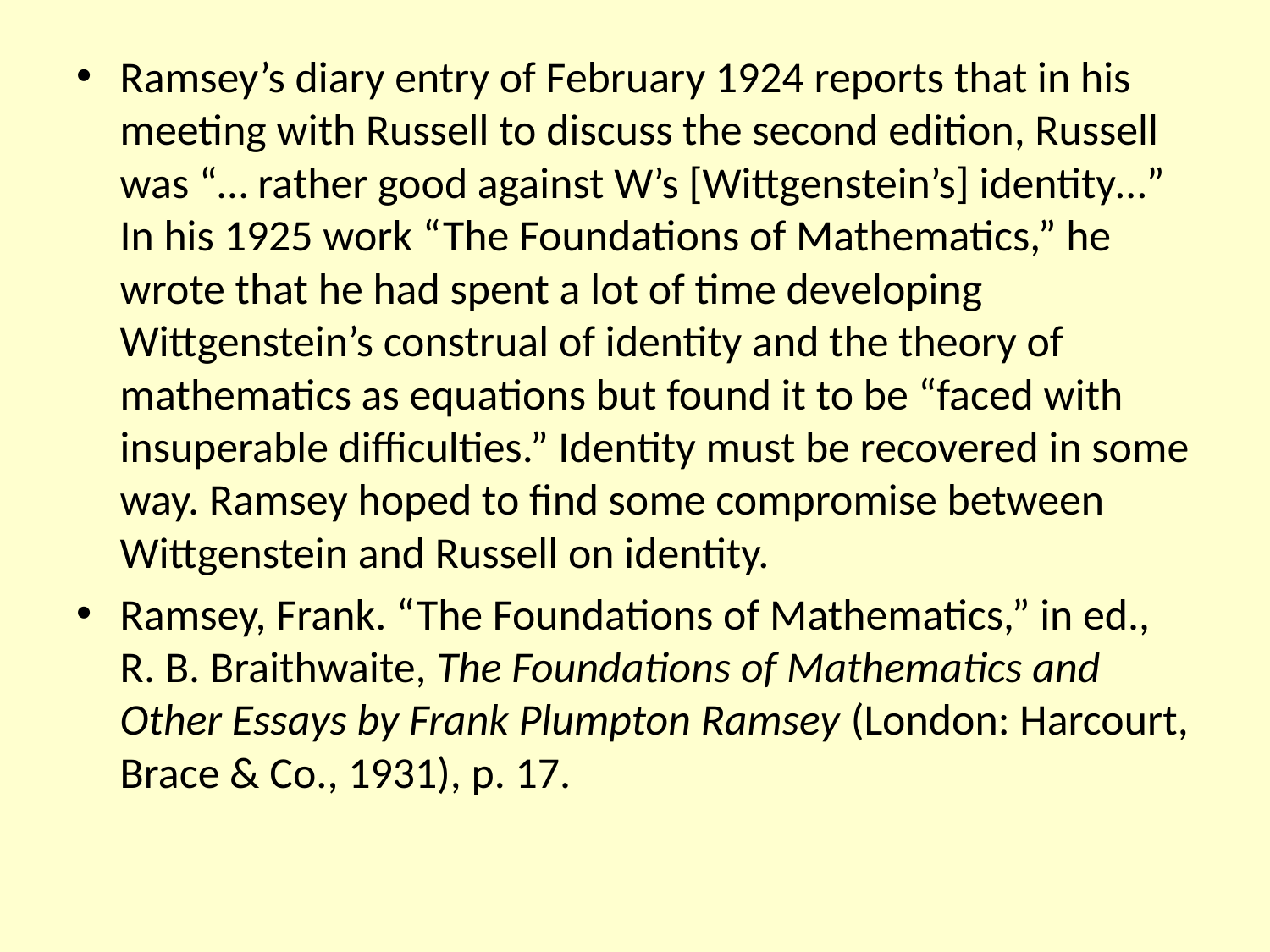

Ramsey’s diary entry of February 1924 reports that in his meeting with Russell to discuss the second edition, Russell was “… rather good against W’s [Wittgenstein’s] identity…”  In his 1925 work “The Foundations of Mathematics,” he wrote that he had spent a lot of time developing Wittgenstein’s construal of identity and the theory of mathematics as equations but found it to be “faced with insuperable difficulties.” Identity must be recovered in some way. Ramsey hoped to find some compromise between Wittgenstein and Russell on identity.
Ramsey, Frank. “The Foundations of Mathematics,” in ed., R. B. Braithwaite, The Foundations of Mathematics and Other Essays by Frank Plumpton Ramsey (London: Harcourt, Brace & Co., 1931), p. 17.